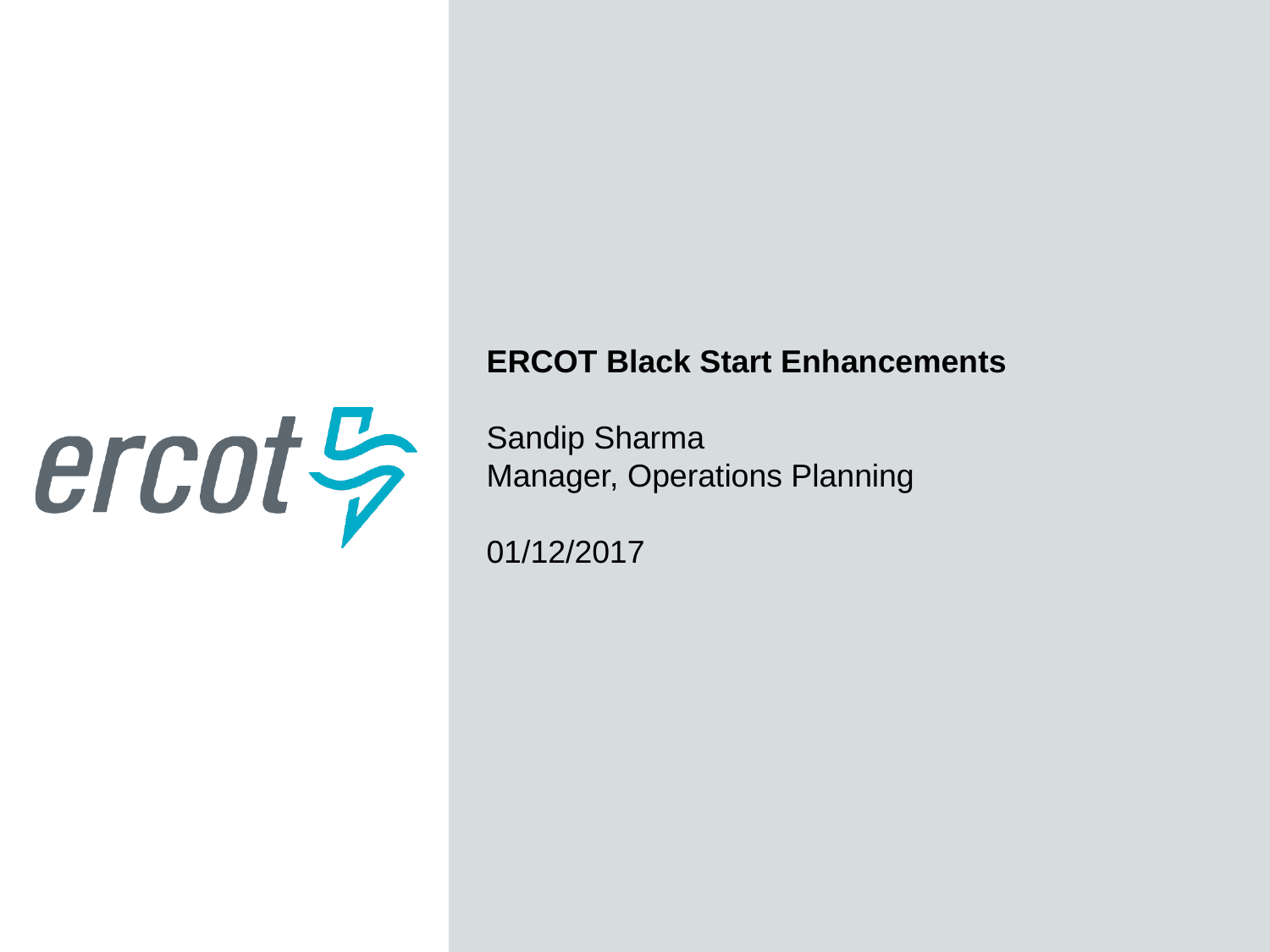

ERCOT Black Start Enhancements

Sandip Sharma
Manager, Operations Planning

01/12/2017